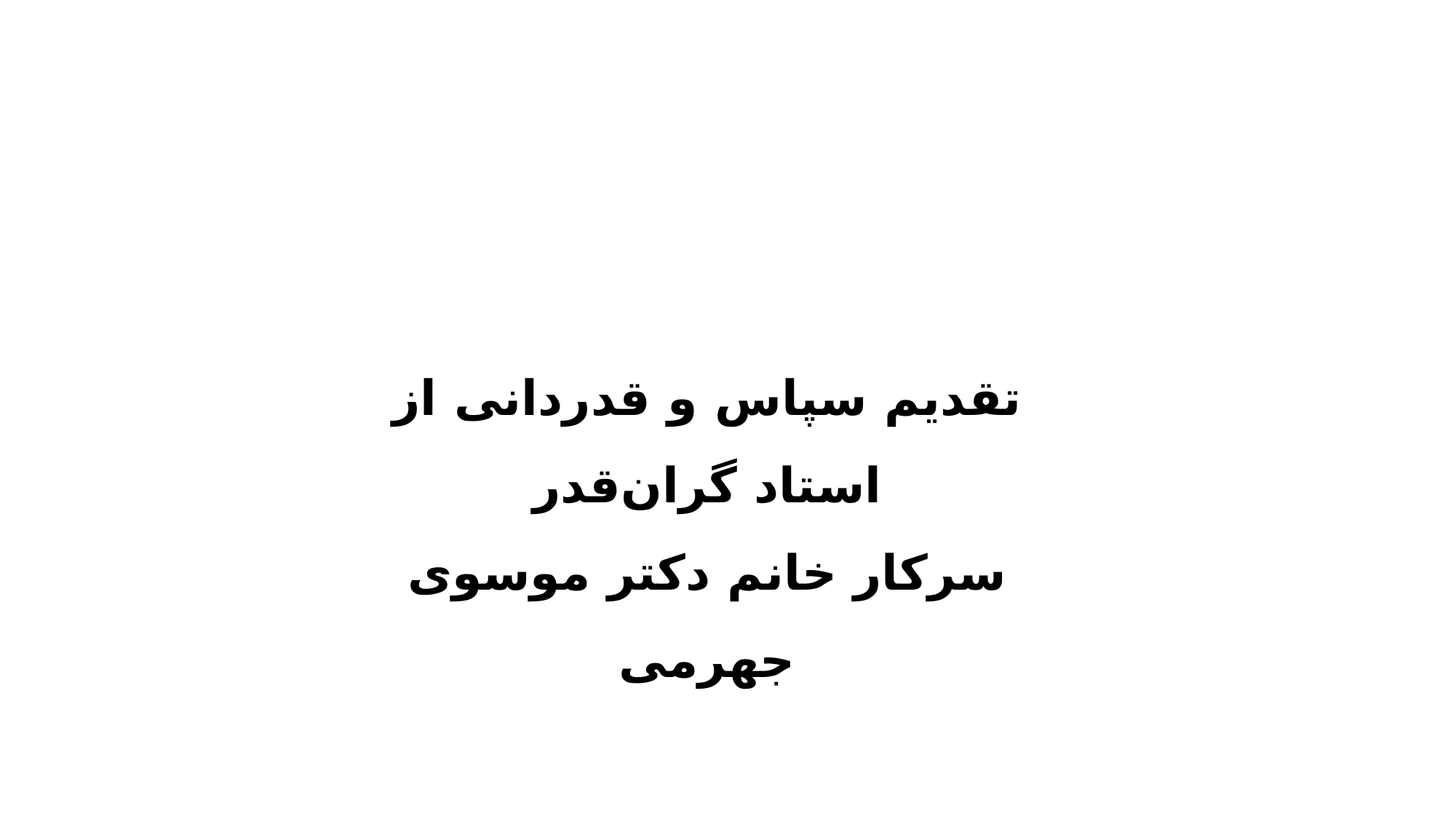

تقدیم سپاس و قدردانی از استاد گران‌قدر
سرکار خانم دکتر موسوی جهرمی